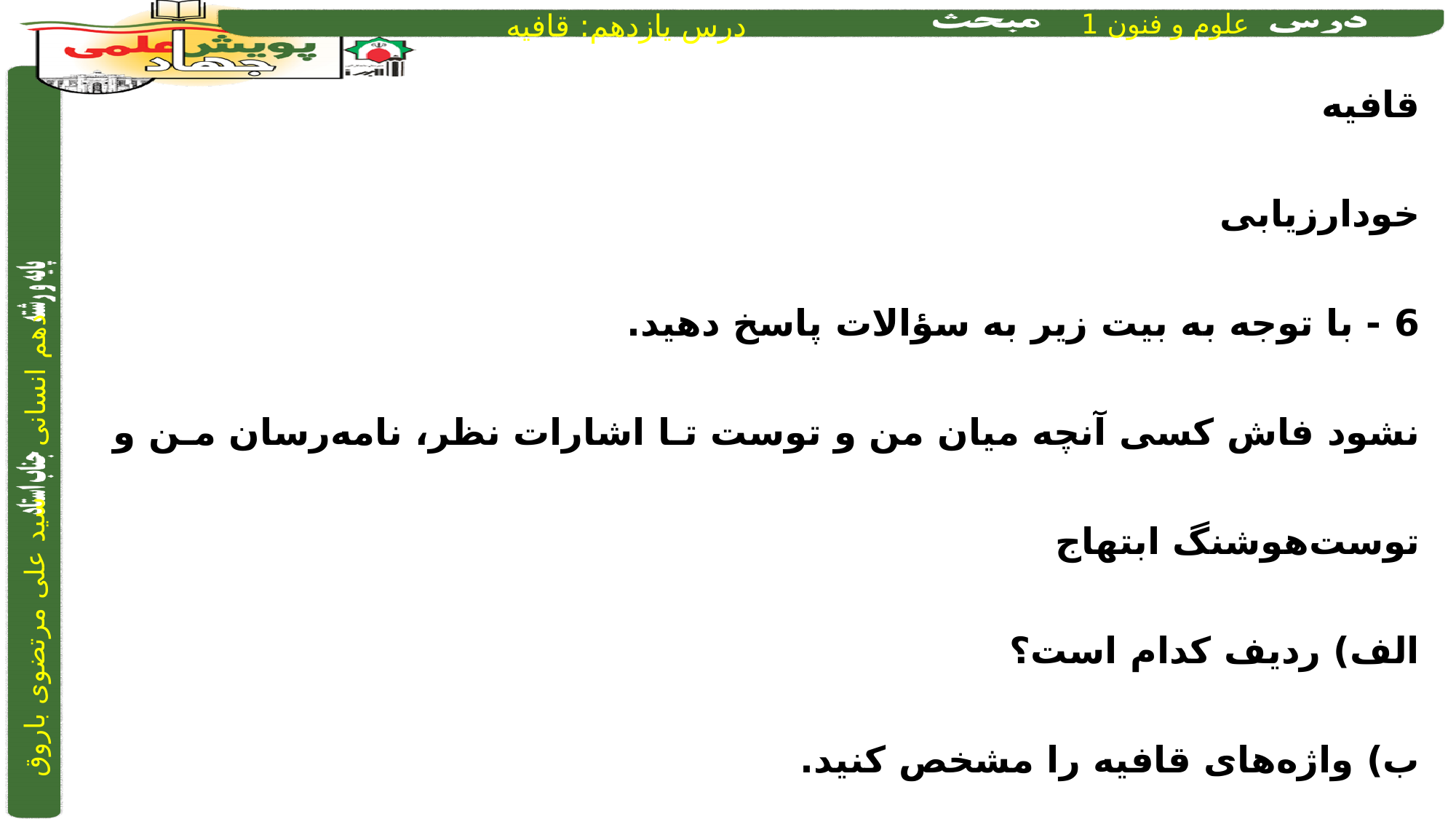

قافیه
خودارزیابی
6 - با توجه به بیت زیر به سؤالات پاسخ دهید.
نشود فاش کسی آنچه میان من و توست 	تـا اشارات نظر، نامه‌رسان مـن و توست	هوشنگ ابتهاج
الف) ردیف کدام است؟
ب) واژه‌های قافیه را مشخص کنید.
پ) حروف و قاعدۀ قافیه را بنویسید.